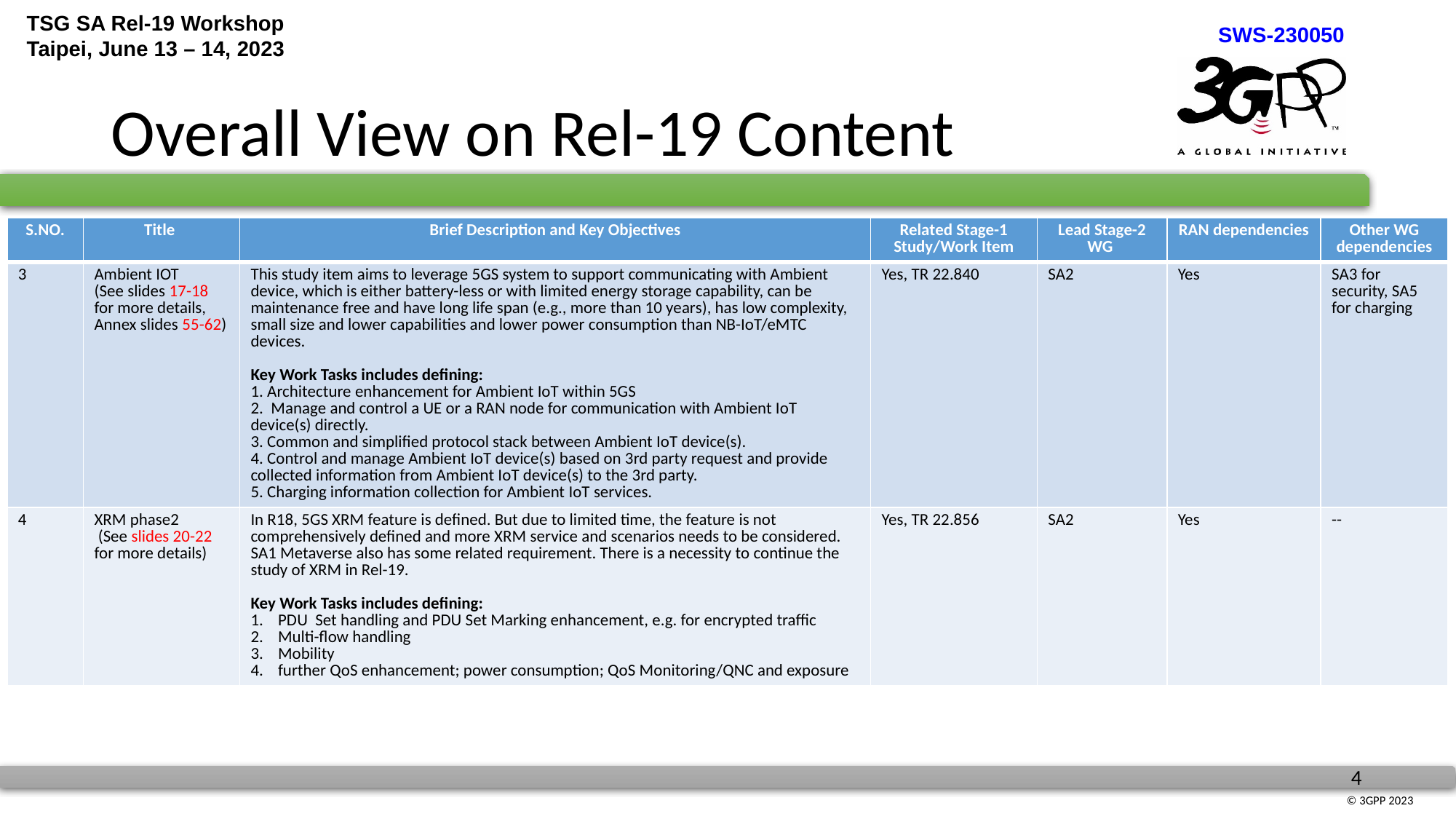

# Overall View on Rel-19 Content
| S.NO. | Title | Brief Description and Key Objectives | Related Stage-1 Study/Work Item | Lead Stage-2 WG | RAN dependencies | Other WG dependencies |
| --- | --- | --- | --- | --- | --- | --- |
| 3 | Ambient IOT (See slides 17-18 for more details, Annex slides 55-62) | This study item aims to leverage 5GS system to support communicating with Ambient device, which is either battery-less or with limited energy storage capability, can be maintenance free and have long life span (e.g., more than 10 years), has low complexity, small size and lower capabilities and lower power consumption than NB-IoT/eMTC devices. Key Work Tasks includes defining: 1. Architecture enhancement for Ambient IoT within 5GS 2. Manage and control a UE or a RAN node for communication with Ambient IoT device(s) directly. 3. Common and simplified protocol stack between Ambient IoT device(s). 4. Control and manage Ambient IoT device(s) based on 3rd party request and provide collected information from Ambient IoT device(s) to the 3rd party. 5. Charging information collection for Ambient IoT services. | Yes, TR 22.840 | SA2 | Yes | SA3 for security, SA5 for charging |
| 4 | XRM phase2 (See slides 20-22 for more details) | In R18, 5GS XRM feature is defined. But due to limited time, the feature is not comprehensively defined and more XRM service and scenarios needs to be considered. SA1 Metaverse also has some related requirement. There is a necessity to continue the study of XRM in Rel-19. Key Work Tasks includes defining: PDU Set handling and PDU Set Marking enhancement, e.g. for encrypted traffic Multi-flow handling Mobility further QoS enhancement; power consumption; QoS Monitoring/QNC and exposure | Yes, TR 22.856 | SA2 | Yes | -- |